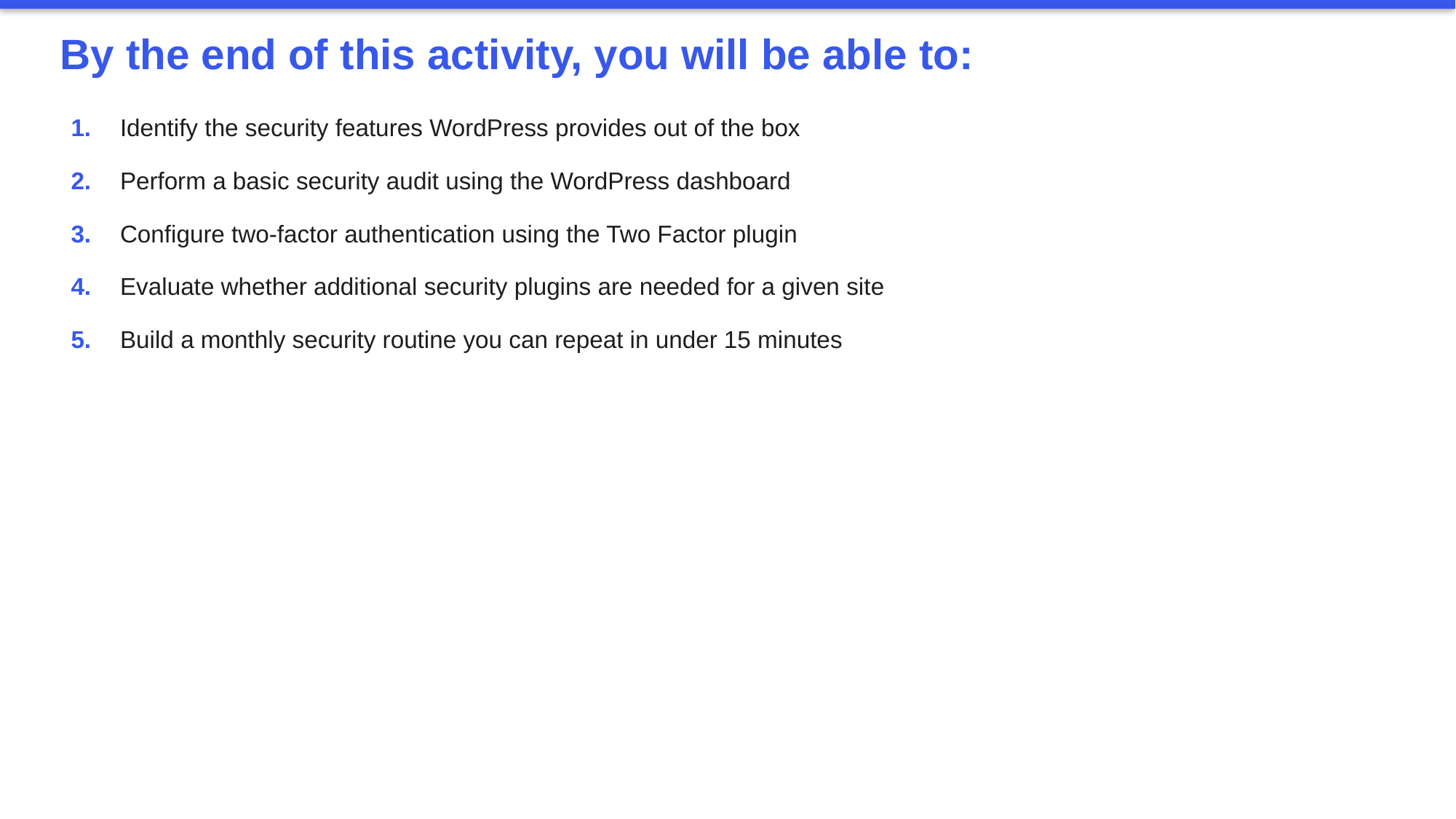

By the end of this activity, you will be able to:
1.	Identify the security features WordPress provides out of the box
2.	Perform a basic security audit using the WordPress dashboard
3.	Configure two-factor authentication using the Two Factor plugin
4.	Evaluate whether additional security plugins are needed for a given site
5.	Build a monthly security routine you can repeat in under 15 minutes